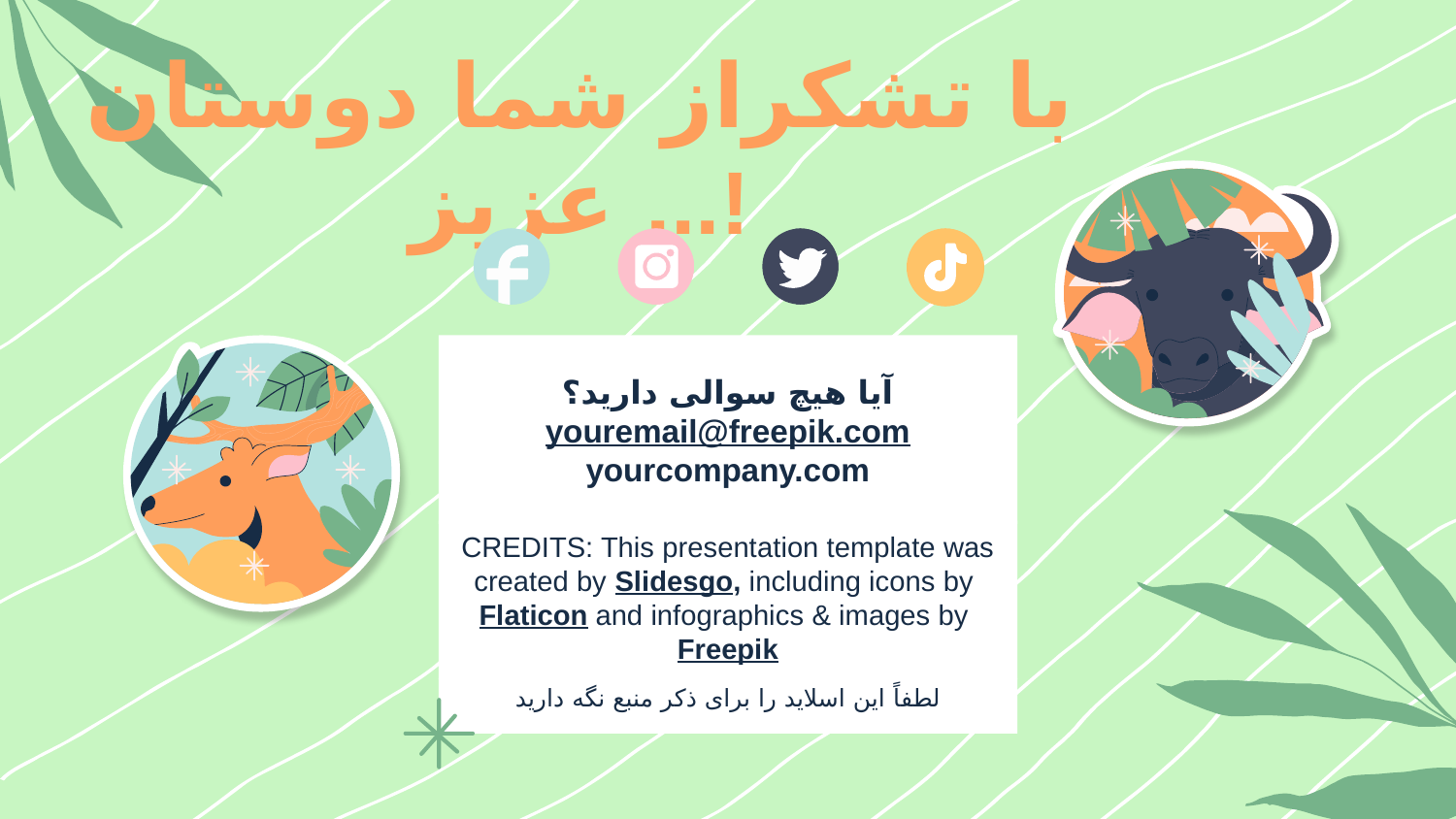

# با تشکراز شما دوستان عزیز ...!

آیا هیچ سوالی دارید؟
youremail@freepik.com
yourcompany.com
لطفاً این اسلاید را برای ذکر منبع نگه دارید